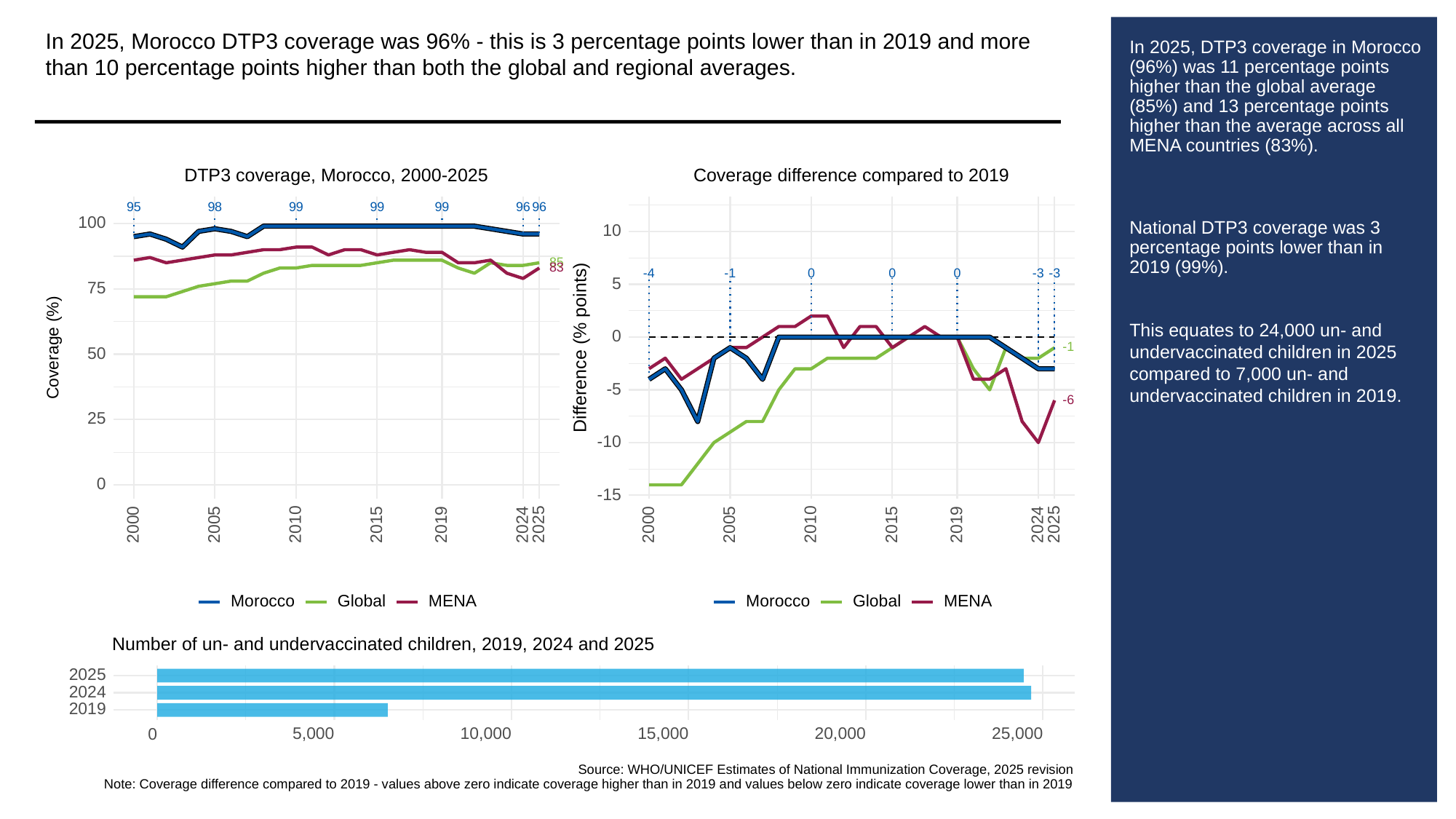

In 2025, Morocco DTP3 coverage was 96% - this is 3 percentage points lower than in 2019 and more than 10 percentage points higher than both the global and regional averages.
# In 2025, DTP3 coverage in Morocco (96%) was 11 percentage points higher than the global average (85%) and 13 percentage points higher than the average across all MENA countries (83%).

National DTP3 coverage was 3 percentage points lower than in 2019 (99%).

This equates to 24,000 un- and undervaccinated children in 2025 compared to 7,000 un- and undervaccinated children in 2019.

Coverage difference compared to 2019
DTP3 coverage, Morocco, 2000-2025

95
98
99
99
99
96
96

100

10

85

83
-3
-3
0
0
0
-1
-4

5
75

0

Difference (% points)
Coverage (%)
-1
50

-5

-6
25

-10

0

-15

2000
2005
2010
2015
2019
2024
2025
2000
2005
2010
2015
2019
2024
2025
Global
Global
Morocco
Morocco
MENA
MENA

Number of un- and undervaccinated children, 2019, 2024 and 2025

2025

2024

2019

5,000
10,000
15,000
20,000
25,000
0
Source: WHO/UNICEF Estimates of National Immunization Coverage, 2025 revision
Note: Coverage difference compared to 2019 - values above zero indicate coverage higher than in 2019 and values below zero indicate coverage lower than in 2019